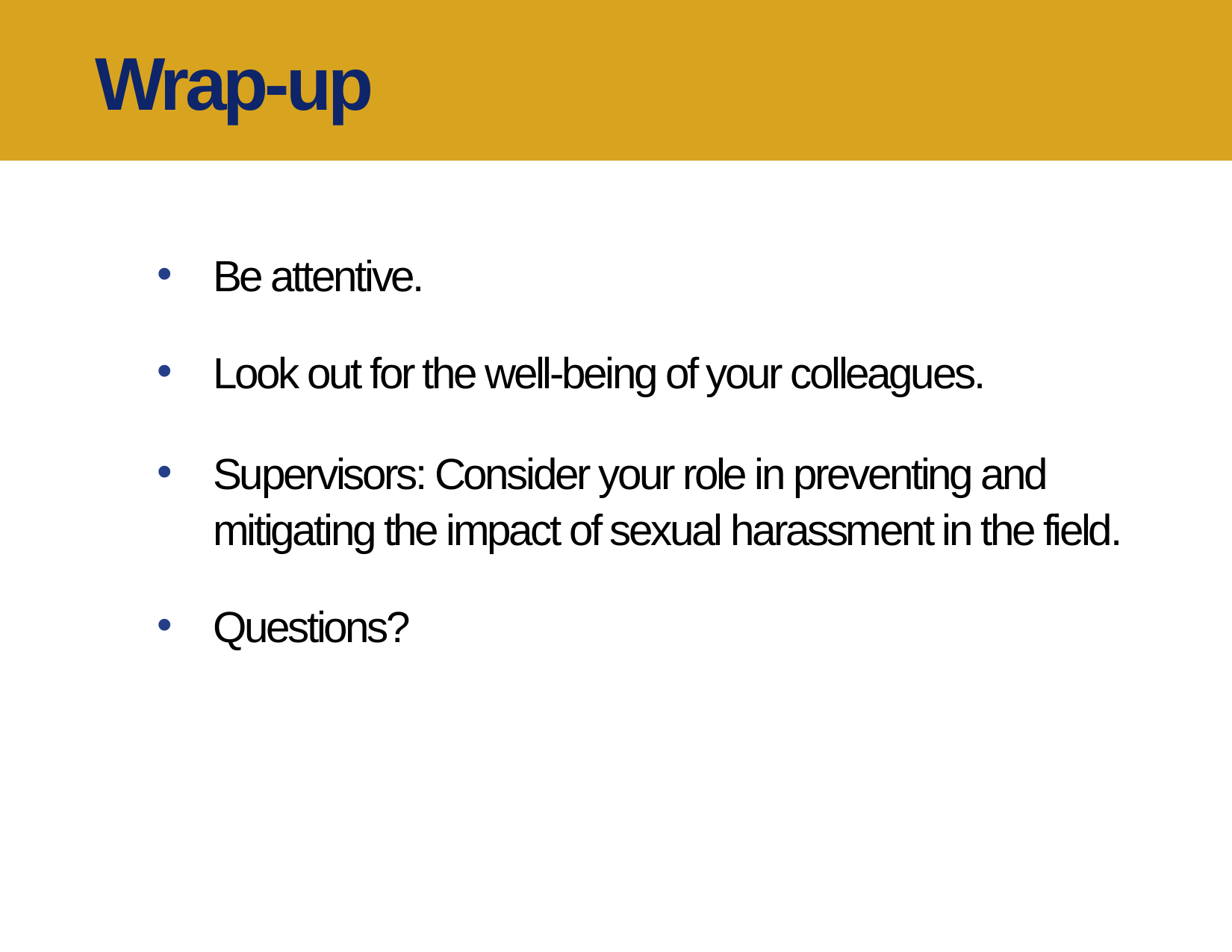

Wrap-up
Be attentive.

Look out for the well-being of your colleagues.

Supervisors: Consider your role in preventing and mitigating the impact of sexual harassment in the field.

Questions?